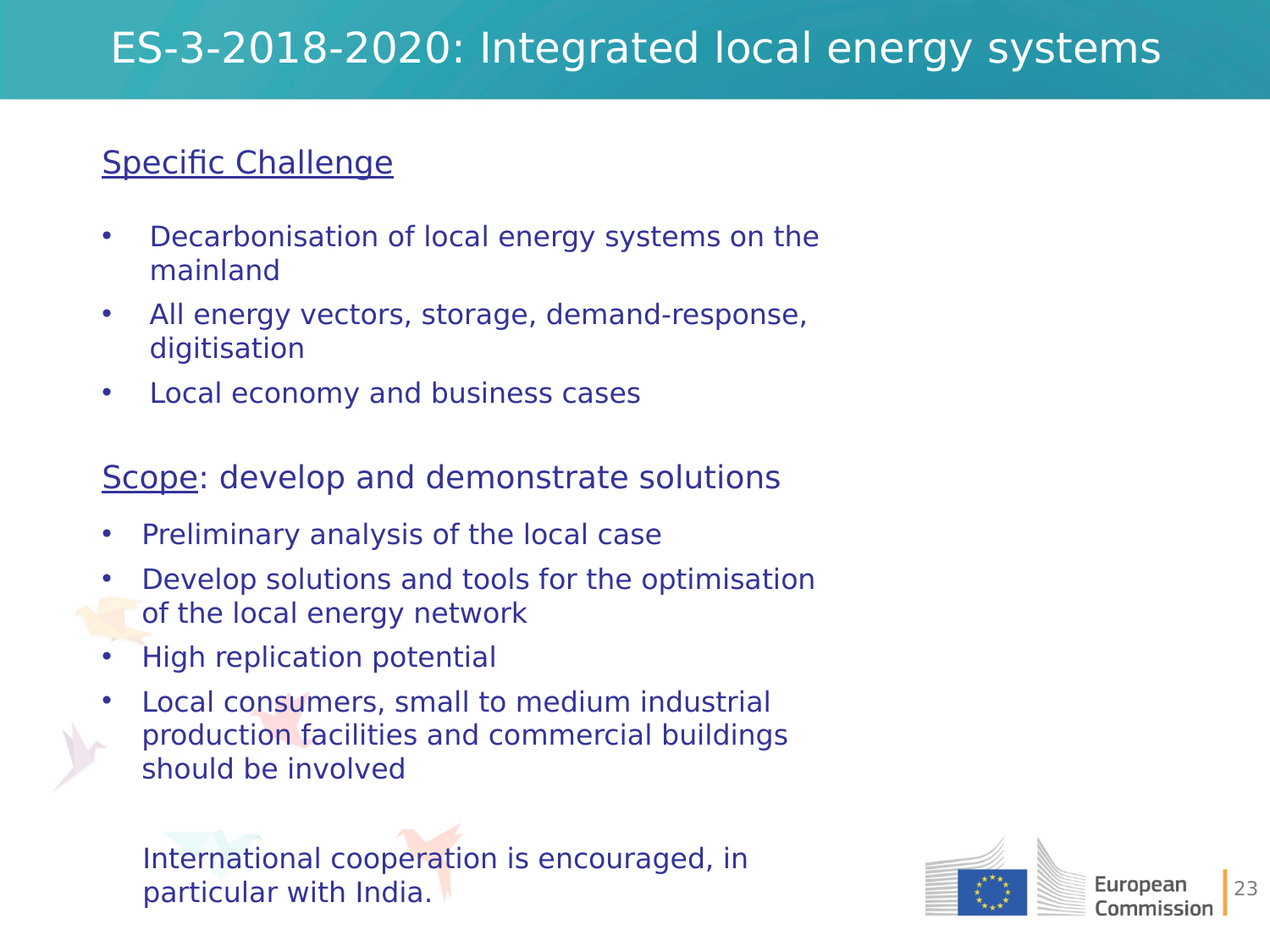

# ES-3-2018-2020: Integrated local energy systems
Specific Challenge

Decarbonisation of local energy systems on the mainland
All energy vectors, storage, demand-response, digitisation
Local economy and business cases

Scope: develop and demonstrate solutions
Preliminary analysis of the local case
Develop solutions and tools for the optimisation of the local energy network
High replication potential
Local consumers, small to medium industrial production facilities and commercial buildings should be involved

International cooperation is encouraged, in particular with India.